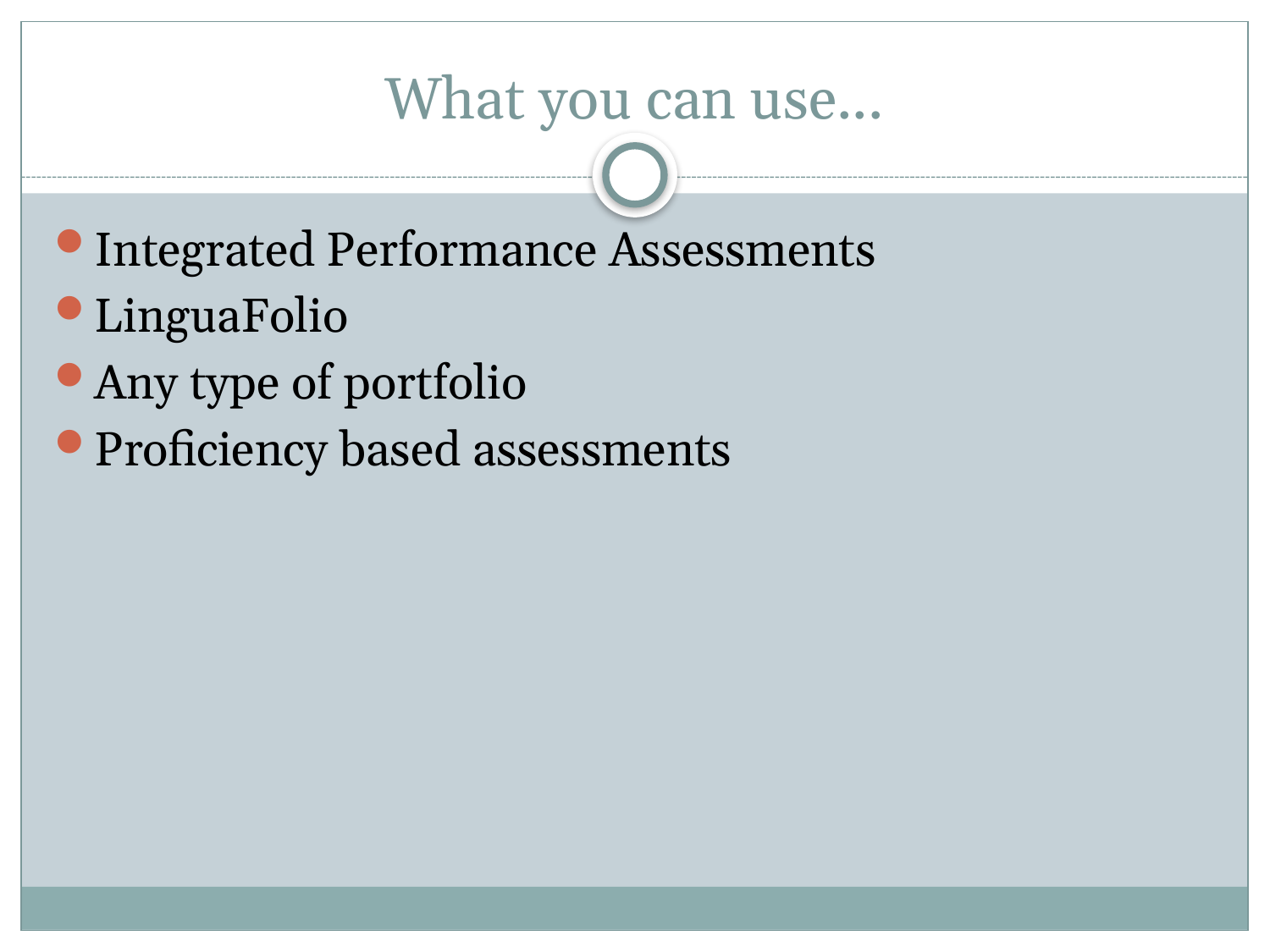

# What you can use...
Integrated Performance Assessments
LinguaFolio
Any type of portfolio
Proficiency based assessments